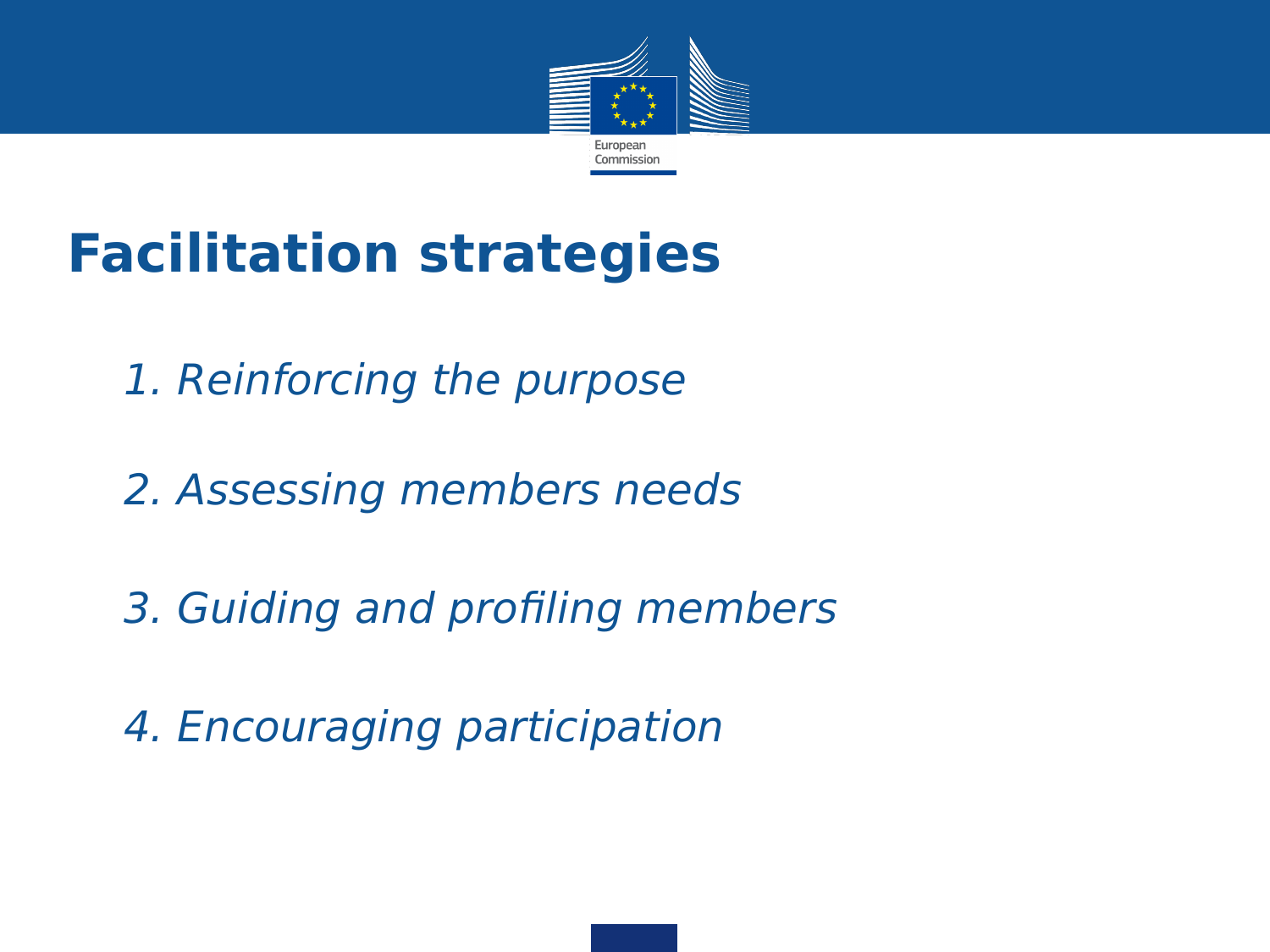

# Facilitation strategies
1. Reinforcing the purpose

2. Assessing members needs

3. Guiding and profiling members

4. Encouraging participation